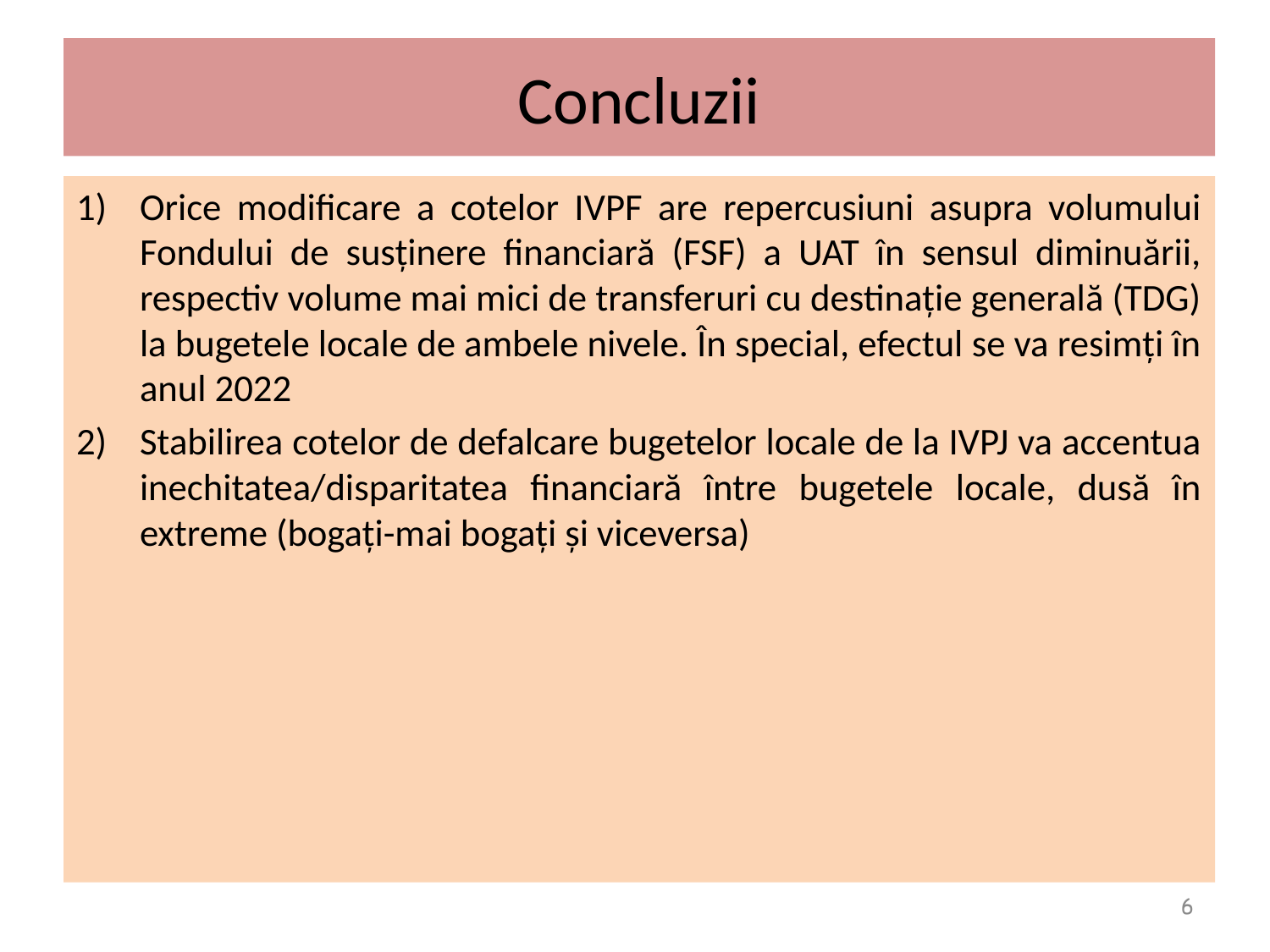

# Concluzii
Orice modificare a cotelor IVPF are repercusiuni asupra volumului Fondului de susținere financiară (FSF) a UAT în sensul diminuării, respectiv volume mai mici de transferuri cu destinație generală (TDG) la bugetele locale de ambele nivele. În special, efectul se va resimți în anul 2022
Stabilirea cotelor de defalcare bugetelor locale de la IVPJ va accentua inechitatea/disparitatea financiară între bugetele locale, dusă în extreme (bogați-mai bogați și viceversa)

6